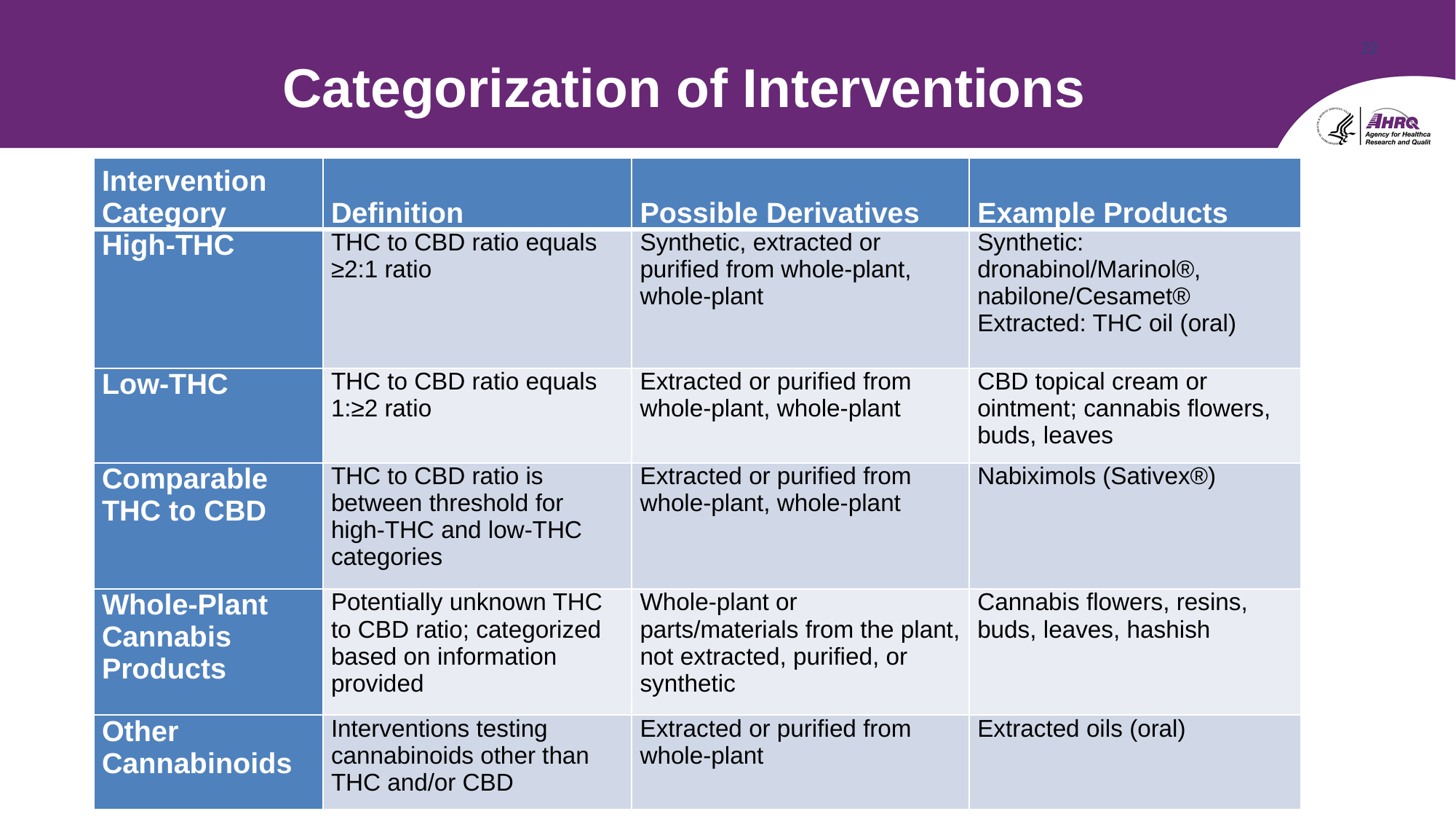

# Categorization of Interventions
| Intervention Category | Definition | Possible Derivatives | Example Products |
| --- | --- | --- | --- |
| High-THC | THC to CBD ratio equals ≥2:1 ratio | Synthetic, extracted or purified from whole-plant, whole-plant | Synthetic: dronabinol/Marinol®, nabilone/Cesamet® Extracted: THC oil (oral) |
| Low-THC | THC to CBD ratio equals 1:≥2 ratio | Extracted or purified from whole-plant, whole-plant | CBD topical cream or ointment; cannabis flowers, buds, leaves |
| Comparable THC to CBD | THC to CBD ratio is between threshold for high-THC and low-THC categories | Extracted or purified from whole-plant, whole-plant | Nabiximols (Sativex®) |
| Whole-Plant Cannabis Products | Potentially unknown THC to CBD ratio; categorized based on information provided | Whole-plant or parts/materials from the plant, not extracted, purified, or synthetic | Cannabis flowers, resins, buds, leaves, hashish |
| Other Cannabinoids | Interventions testing cannabinoids other than THC and/or CBD | Extracted or purified from whole-plant | Extracted oils (oral) |